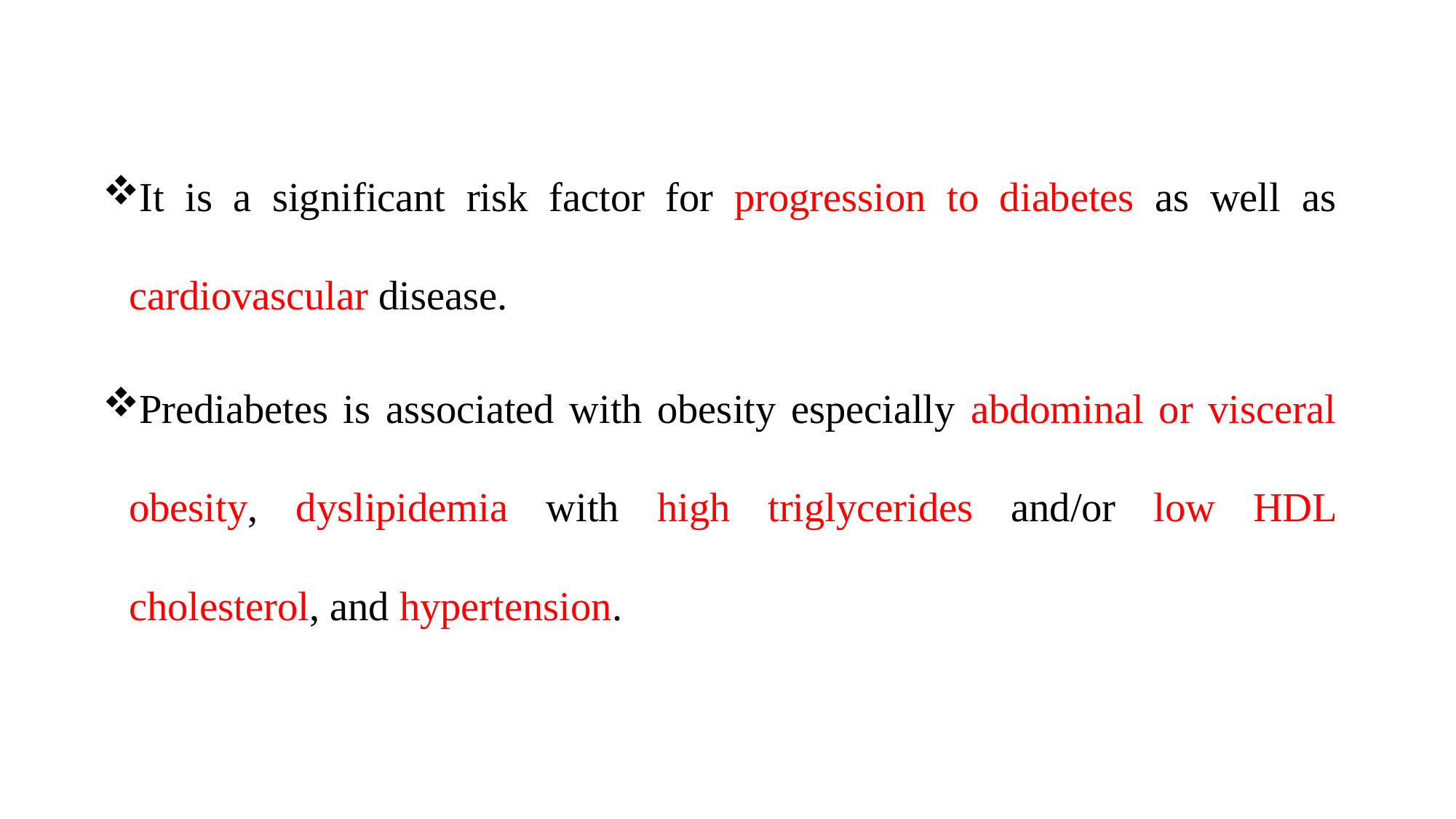

It is a significant risk factor for progression to diabetes as well as cardiovascular disease.
Prediabetes is associated with obesity especially abdominal or visceral obesity, dyslipidemia with high triglycerides and/or low HDL cholesterol, and hypertension.